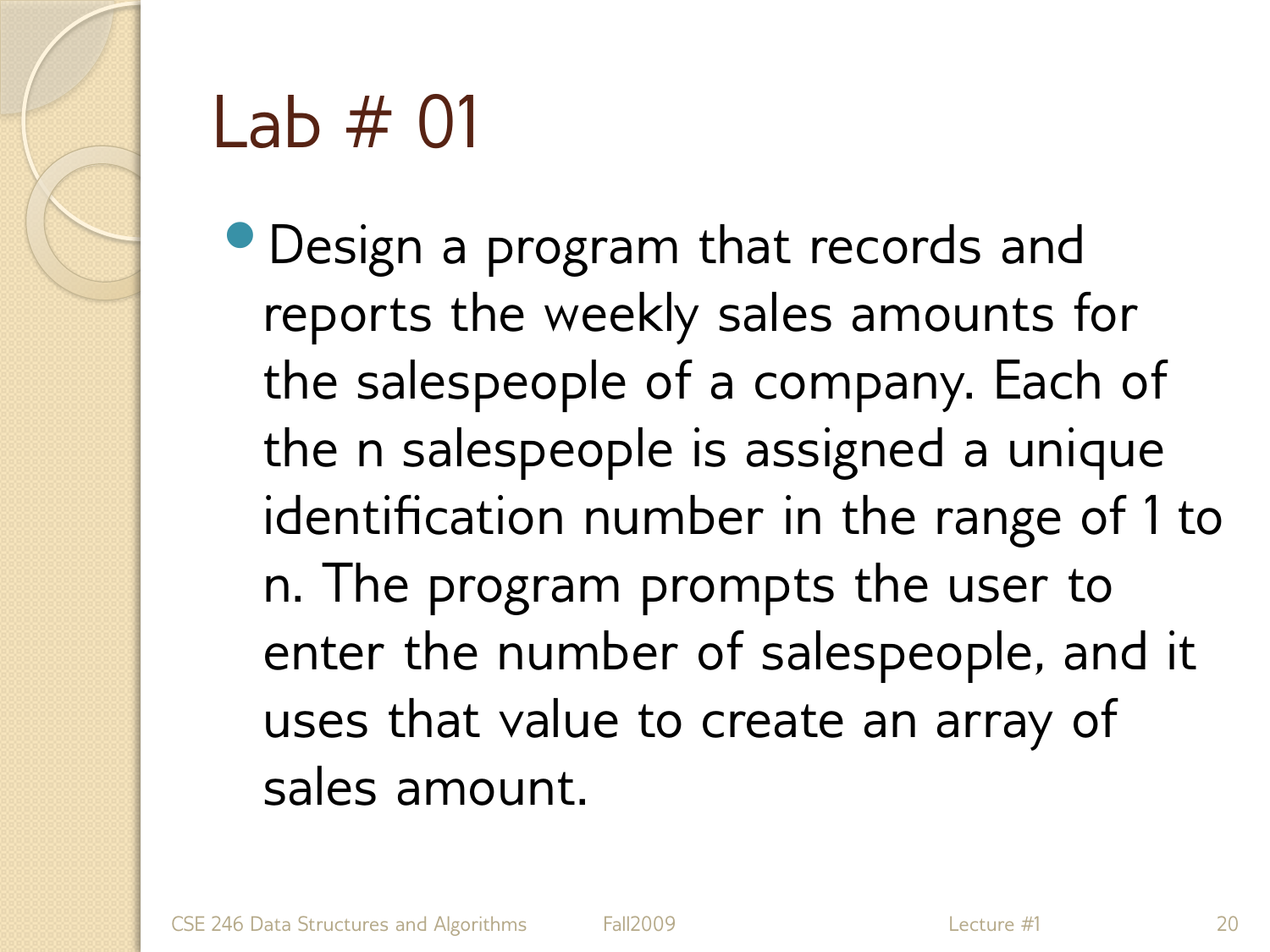

# Lab # 01
Design a program that records and reports the weekly sales amounts for the salespeople of a company. Each of the n salespeople is assigned a unique identification number in the range of 1 to n. The program prompts the user to enter the number of salespeople, and it uses that value to create an array of sales amount.
CSE 246 Data Structures and Algorithms            Fall2009                                           Lecture #1
20